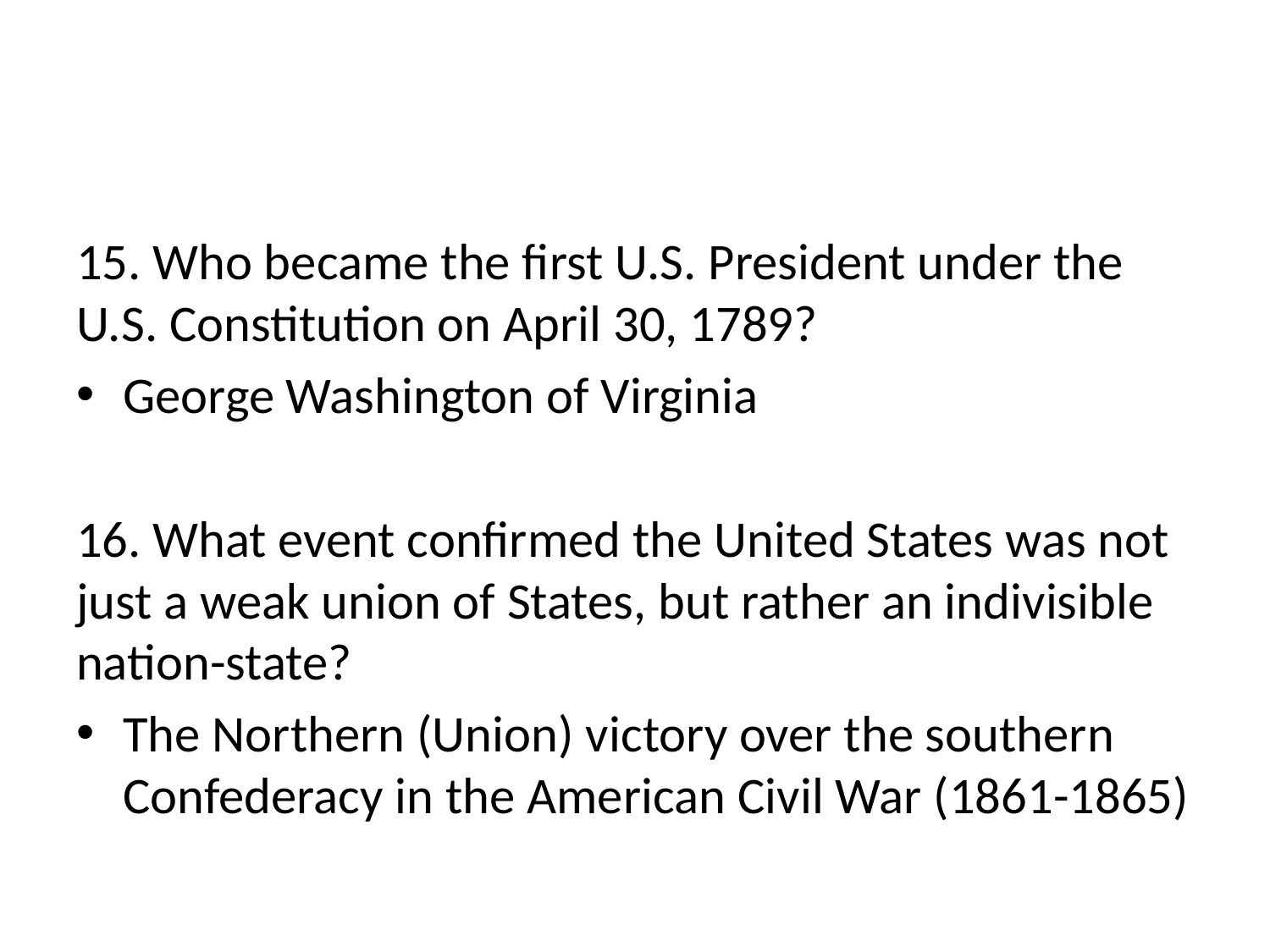

#
15. Who became the first U.S. President under the U.S. Constitution on April 30, 1789?
George Washington of Virginia

16. What event confirmed the United States was not just a weak union of States, but rather an indivisible nation-state?
The Northern (Union) victory over the southern Confederacy in the American Civil War (1861-1865)